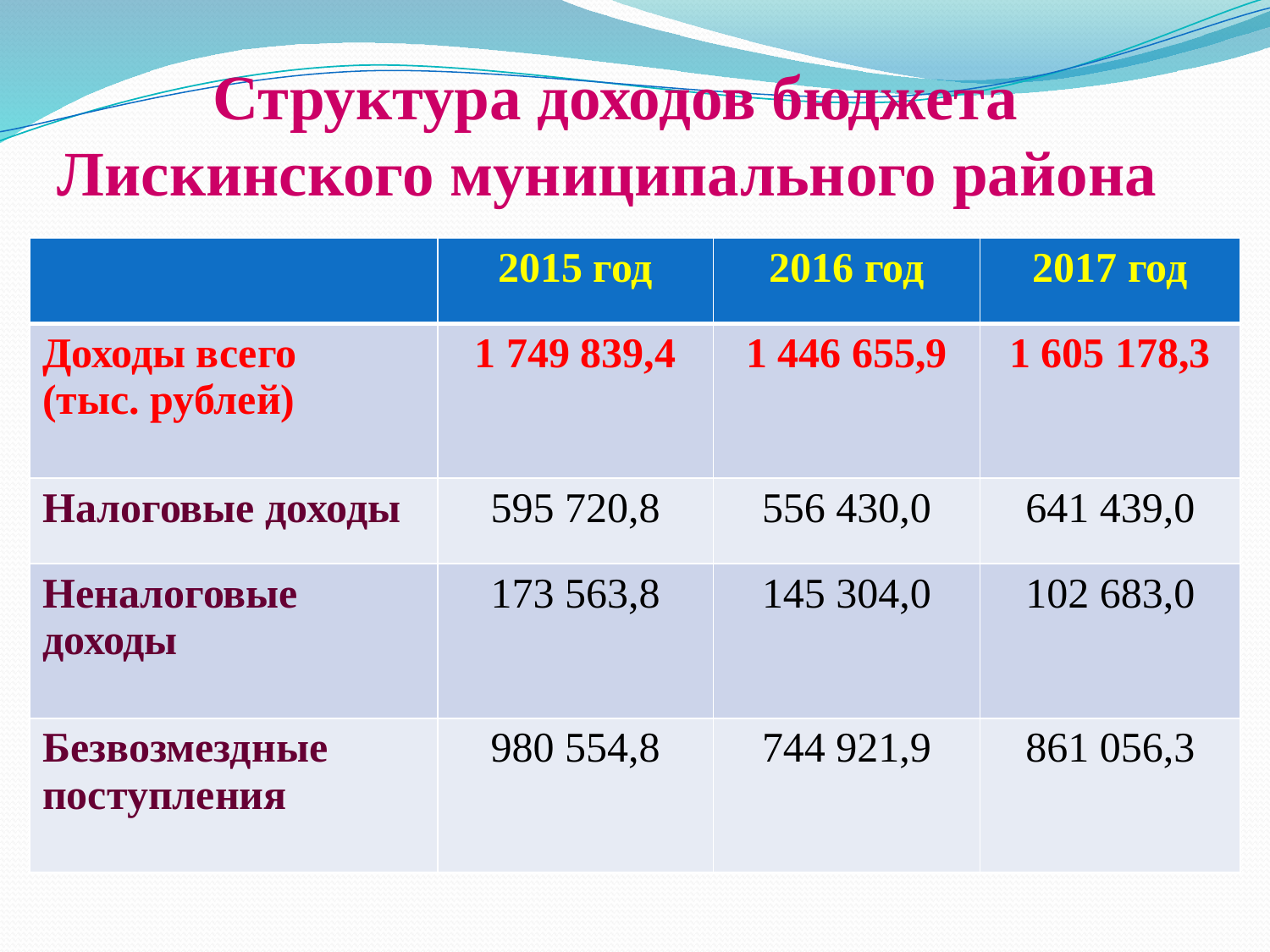

# Структура доходов бюджета Лискинского муниципального района
|  | 2015 год | 2016 год | 2017 год |
| --- | --- | --- | --- |
| Доходы всего (тыс. рублей) | 1 749 839,4 | 1 446 655,9 | 1 605 178,3 |
| Налоговые доходы | 595 720,8 | 556 430,0 | 641 439,0 |
| Неналоговые доходы | 173 563,8 | 145 304,0 | 102 683,0 |
| Безвозмездные поступления | 980 554,8 | 744 921,9 | 861 056,3 |